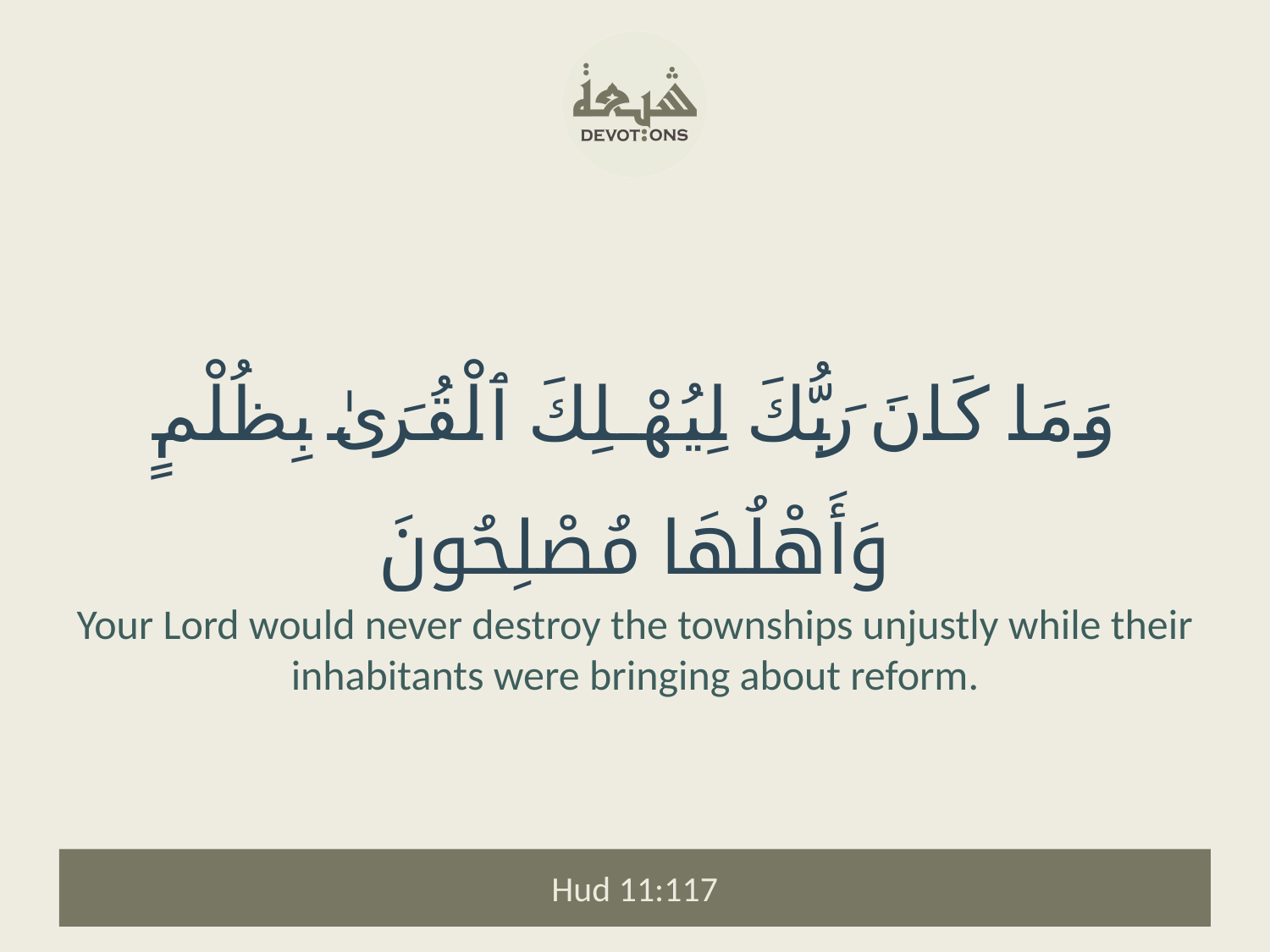

وَمَا كَانَ رَبُّكَ لِيُهْلِكَ ٱلْقُرَىٰ بِظُلْمٍ وَأَهْلُهَا مُصْلِحُونَ
Your Lord would never destroy the townships unjustly while their inhabitants were bringing about reform.
Hud 11:117